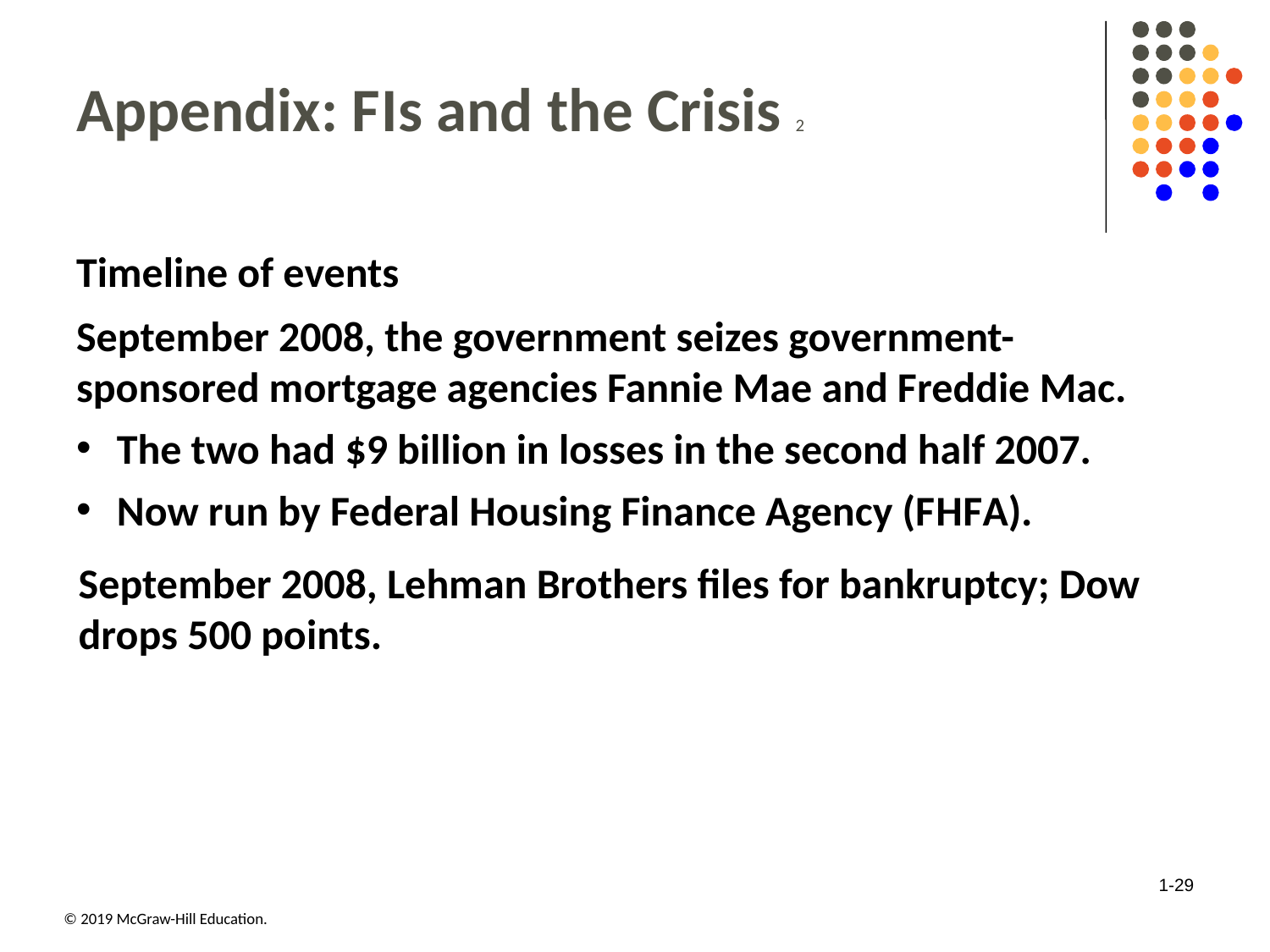

# Appendix: F I s and the Crisis 2
Timeline of events
September 2008, the government seizes government-sponsored mortgage agencies Fannie Mae and Freddie Mac.
The two had $9 billion in losses in the second half 2007.
Now run by Federal Housing Finance Agency (F H F A).
September 2008, Lehman Brothers files for bankruptcy; Dow drops 500 points.
1-29